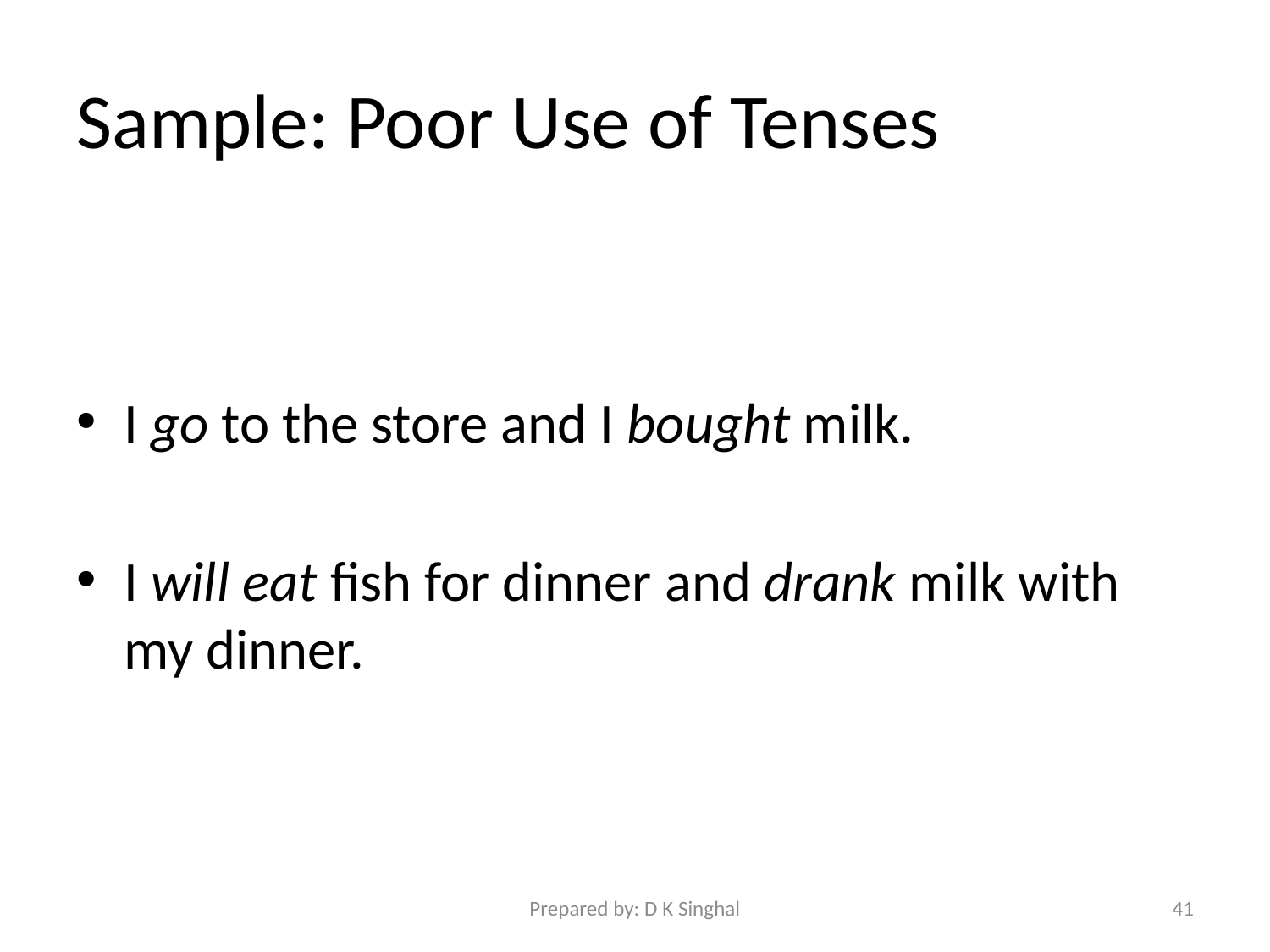

# Sample: Poor Use of Tenses

I go to the store and I bought milk.

I will eat fish for dinner and drank milk with my dinner.

Prepared by: D K Singhal
41